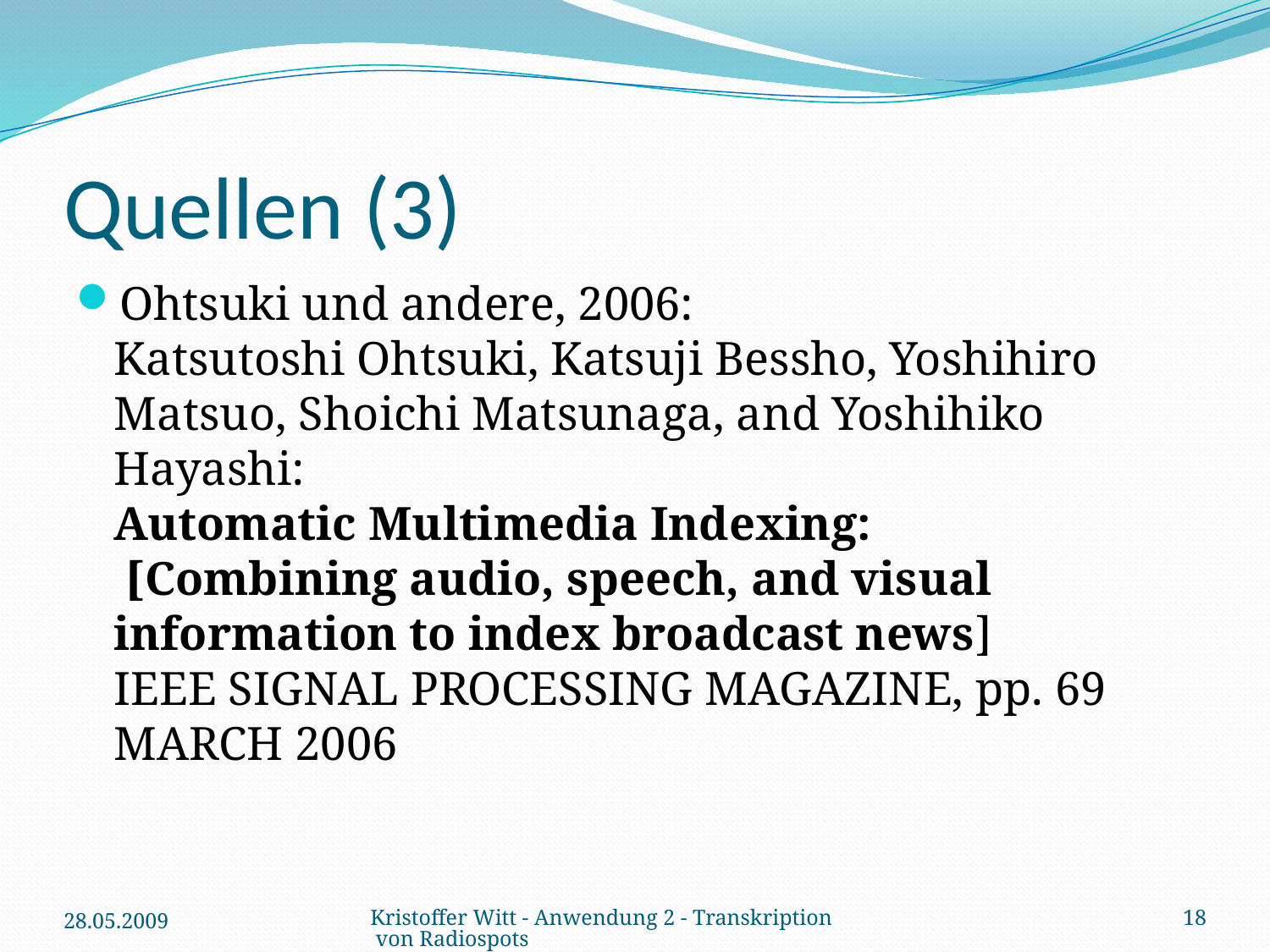

# Quellen (3)
Ohtsuki und andere, 2006:
Katsutoshi Ohtsuki, Katsuji Bessho, Yoshihiro Matsuo, Shoichi Matsunaga, and Yoshihiko Hayashi:
Automatic Multimedia Indexing:
 [Combining audio, speech, and visual information to index broadcast news]
IEEE SIGNAL PROCESSING MAGAZINE, pp. 69 MARCH 2006
28.05.2009
Kristoffer Witt - Anwendung 2 - Transkription von Radiospots
18